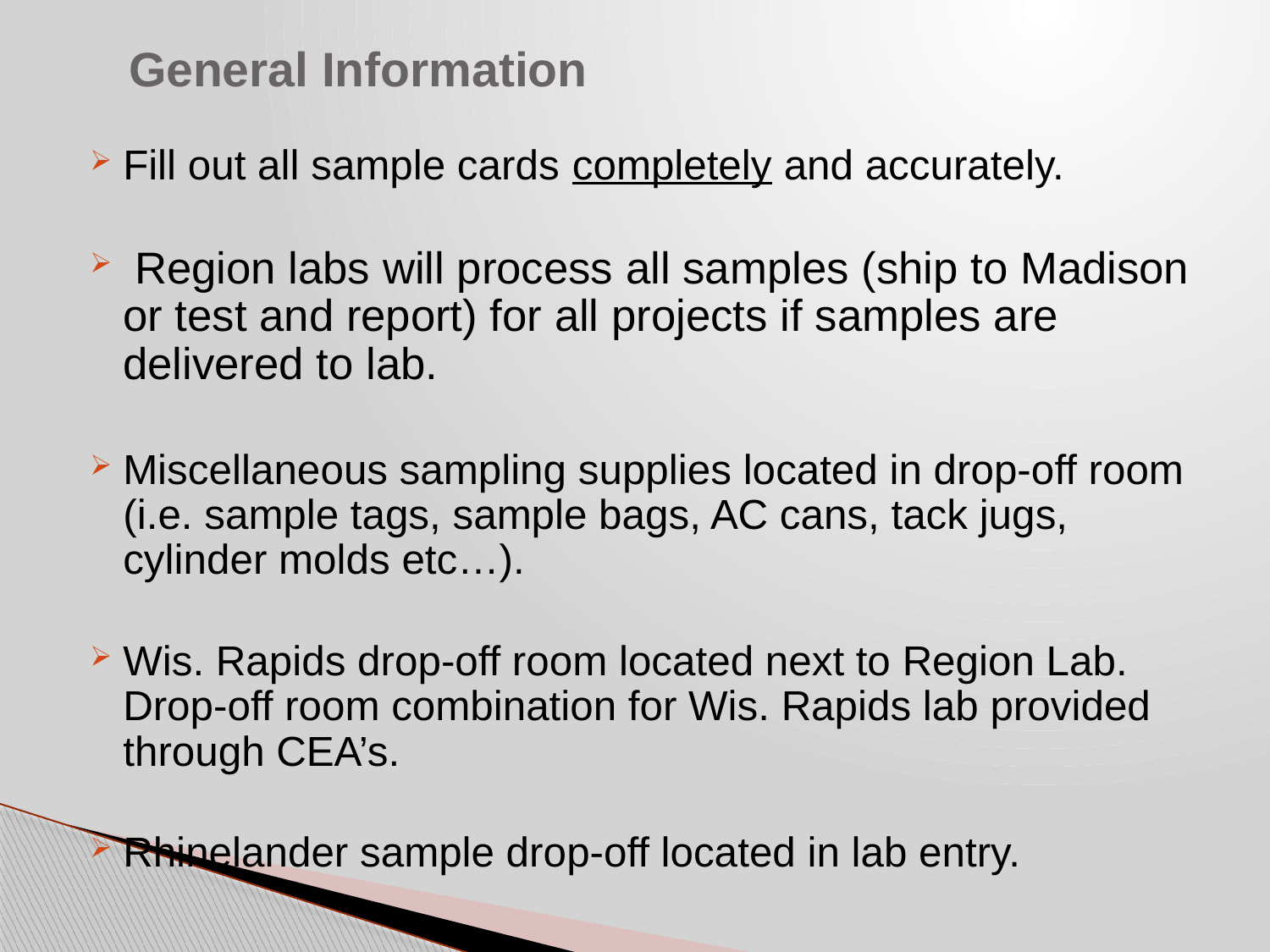

# General Information
Fill out all sample cards completely and accurately.

 Region labs will process all samples (ship to Madison or test and report) for all projects if samples are delivered to lab.

Miscellaneous sampling supplies located in drop-off room (i.e. sample tags, sample bags, AC cans, tack jugs, cylinder molds etc…).

Wis. Rapids drop-off room located next to Region Lab.  Drop-off room combination for Wis. Rapids lab provided through CEA’s.

Rhinelander sample drop-off located in lab entry.